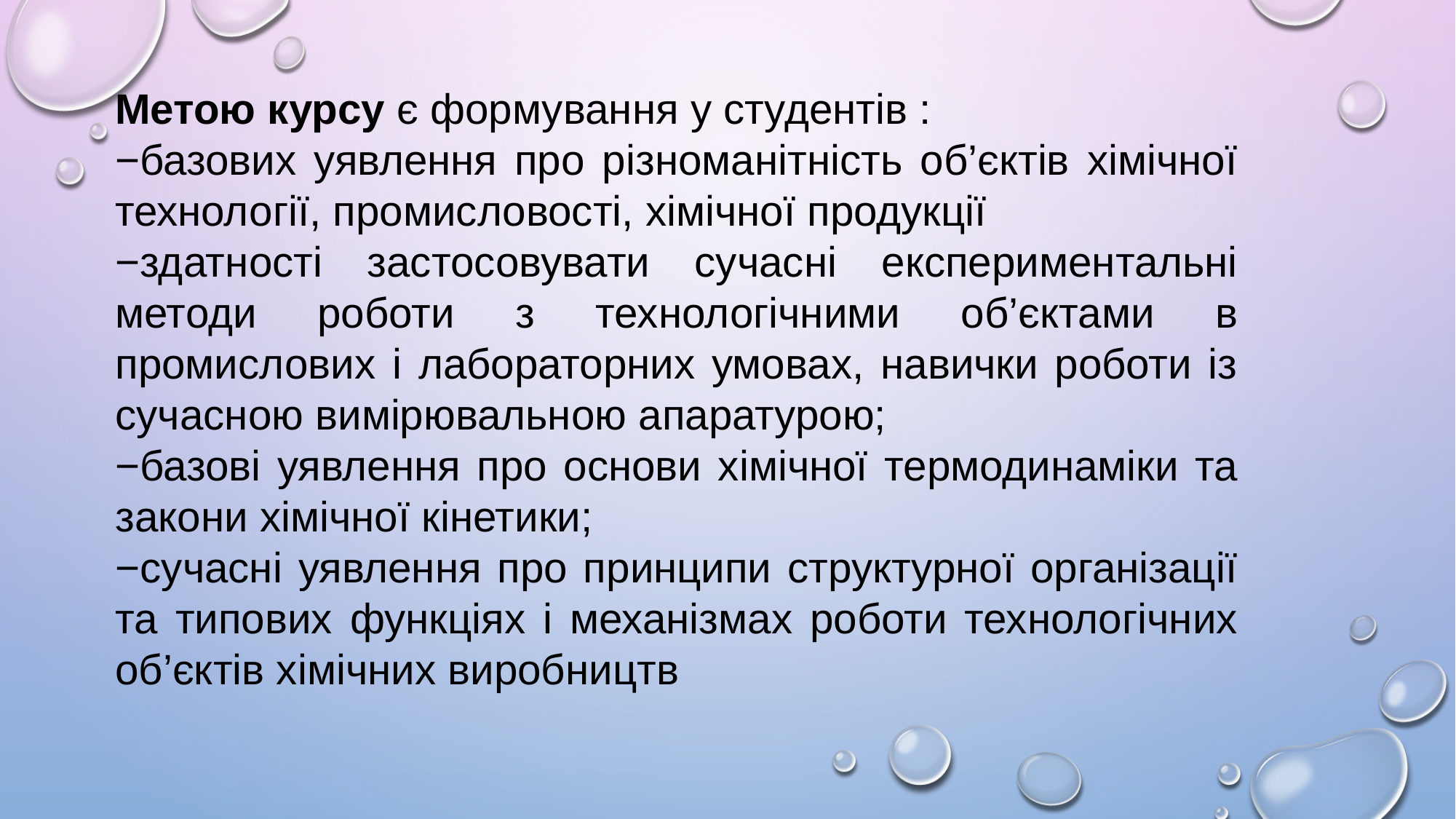

Метою курсу є формування у студентів :
−базових уявлення про різноманітність об’єктів хімічної технології, промисловості, хімічної продукції
−здатності застосовувати сучасні експериментальні методи роботи з технологічними об’єктами в промислових і лабораторних умовах, навички роботи із сучасною вимірювальною апаратурою;
−базові уявлення про основи хімічної термодинаміки та закони хімічної кінетики;
−сучасні уявлення про принципи структурної організації та типових функціях і механізмах роботи технологічних об’єктів хімічних виробництв